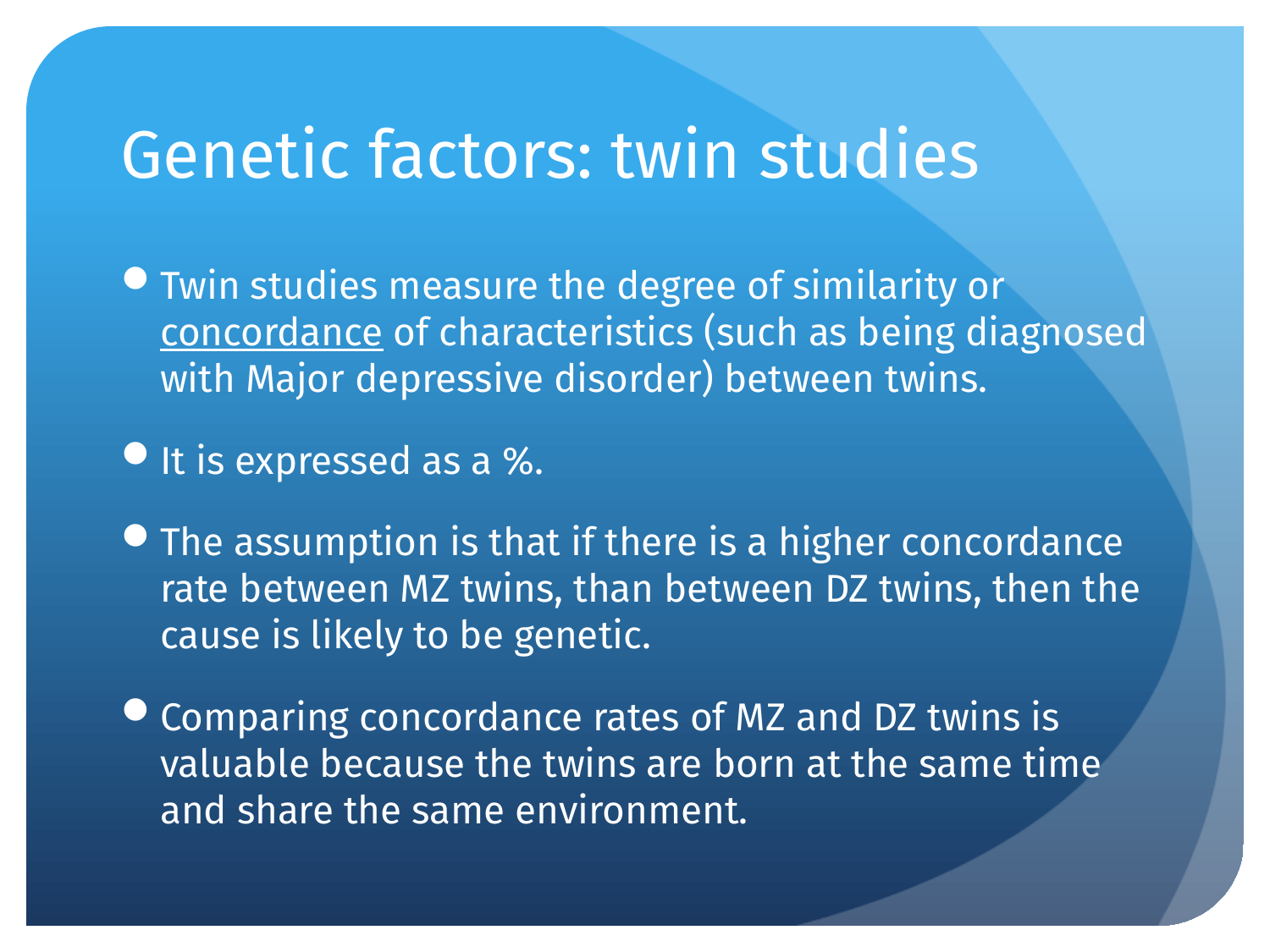

# Genetic factors: twin studies
Twin studies measure the degree of similarity or concordance of characteristics (such as being diagnosed with Major depressive disorder) between twins.
It is expressed as a %.
The assumption is that if there is a higher concordance rate between MZ twins, than between DZ twins, then the cause is likely to be genetic.
Comparing concordance rates of MZ and DZ twins is valuable because the twins are born at the same time and share the same environment.